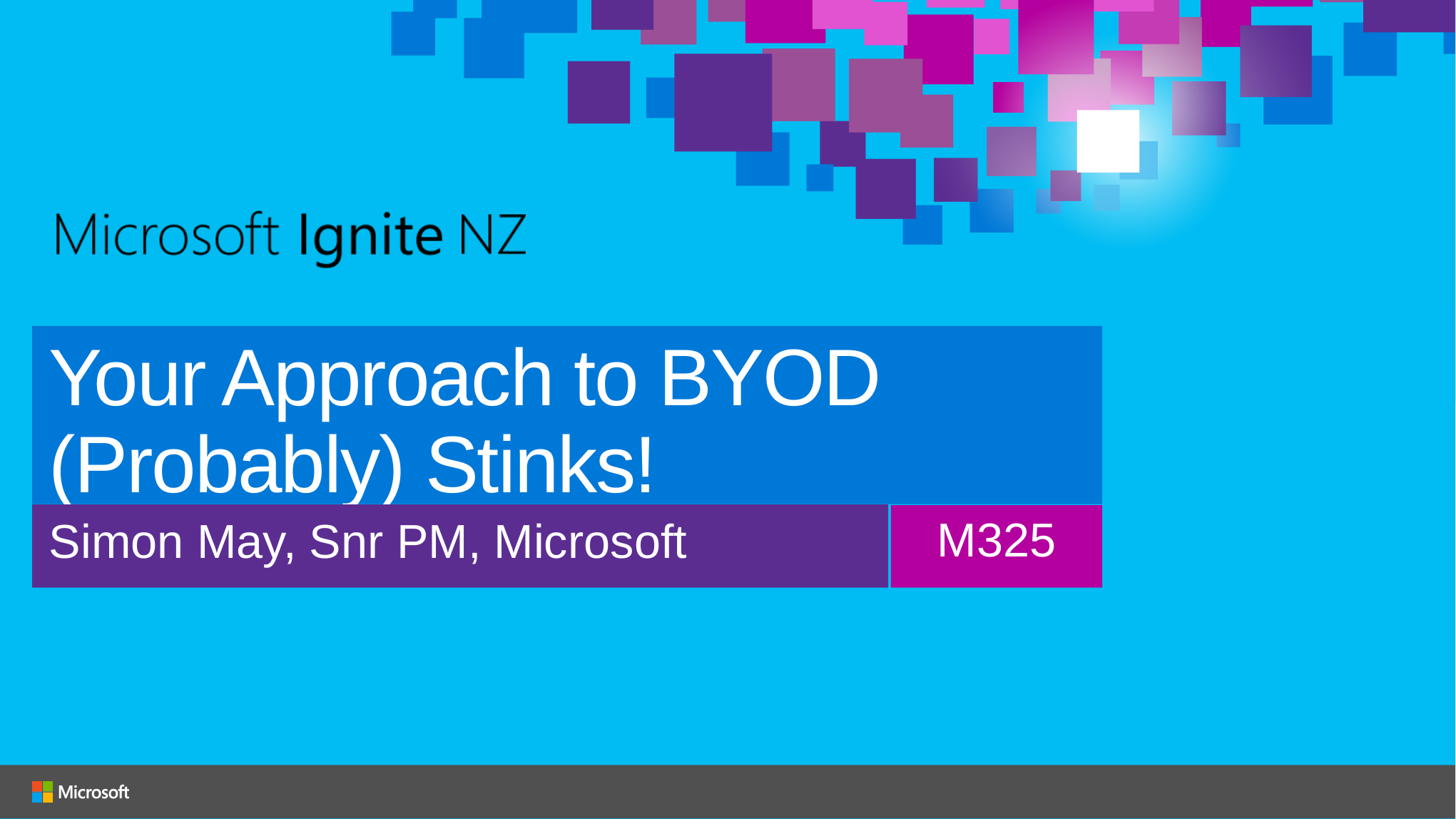

# Your Approach to BYOD (Probably) Stinks!
Simon May, Snr PM, Microsoft
M325